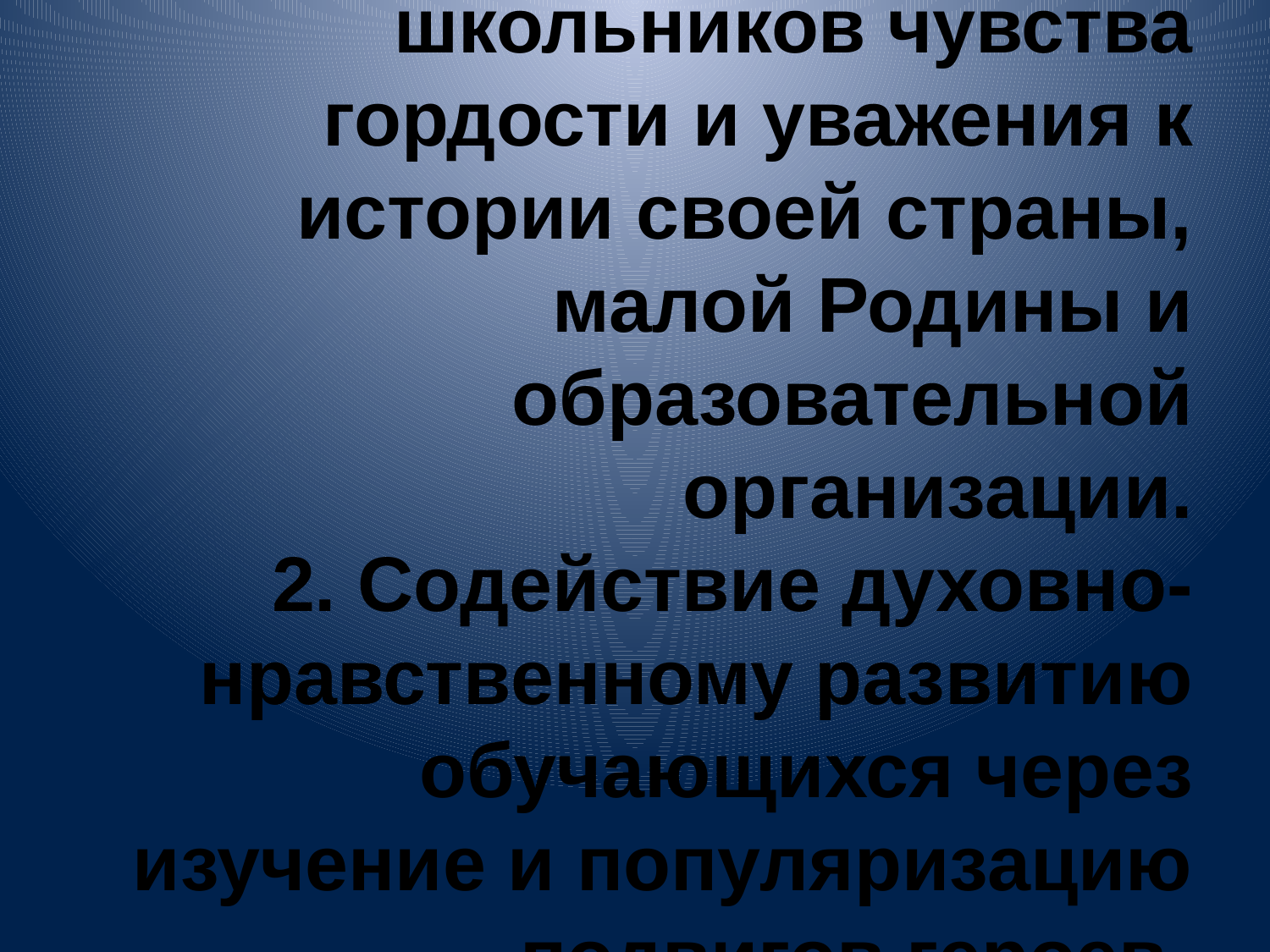

# Задачи: 1. Воспитание у школьников чувства гордости и уважения к истории своей страны, малой Родины и образовательной организации. 2. Содействие духовно-нравственному развитию обучающихся через изучение и популяризацию подвигов героев-выпускников.